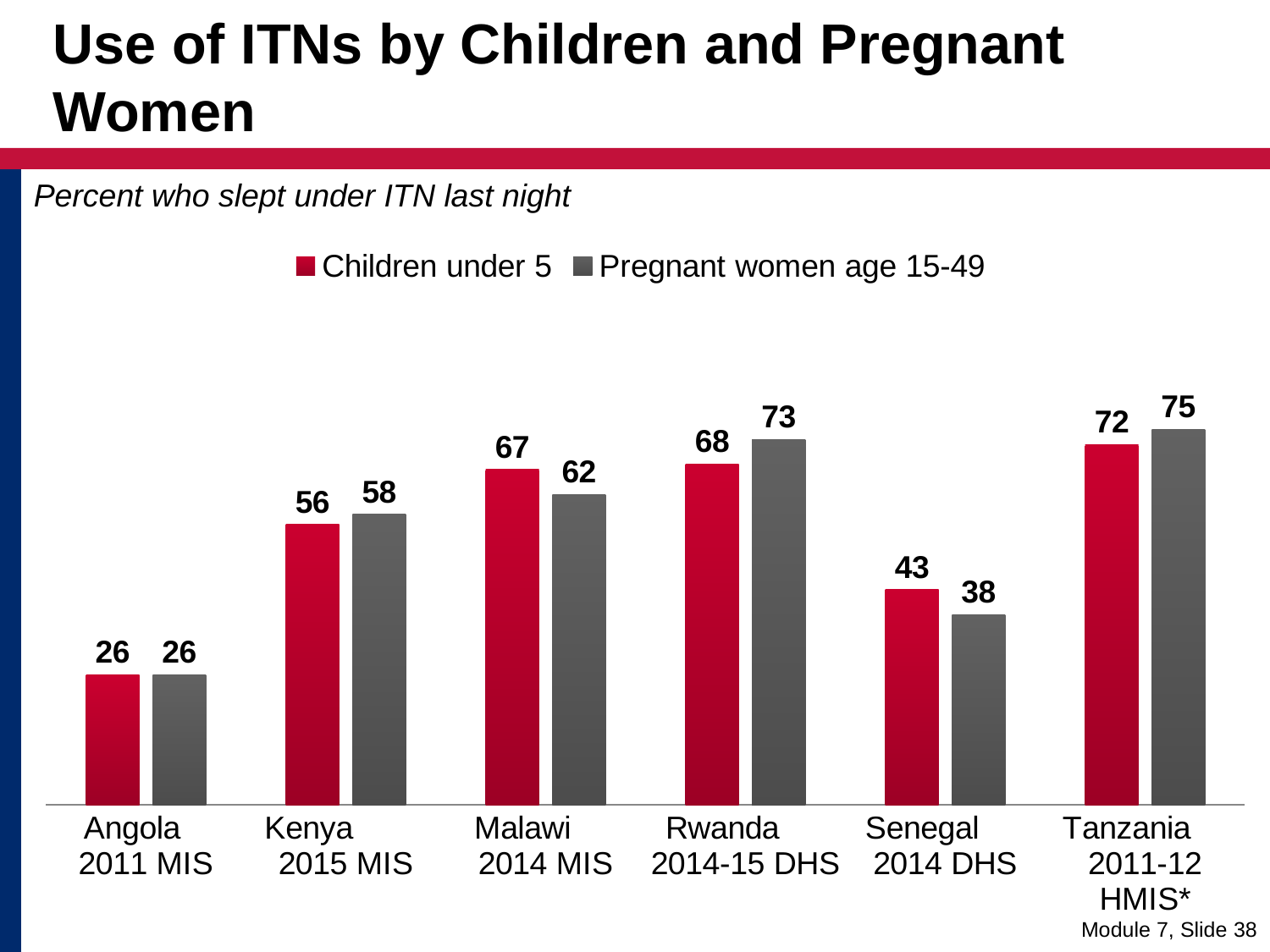

# Use of ITNs by Children and Pregnant Women
Percent who slept under ITN last night

### Chart

| Category | Children under 5 | Pregnant women age 15-49  |
|---|---|---|
| Angola    2011 MIS | 26.0 | 26.0 |
| Kenya         2015 MIS | 56.0 | 58.0 |
| Malawi      2014 MIS | 67.0 | 62.0 |
| Rwanda      2014-15 DHS | 68.0 | 73.0 |
| Senegal      2014 DHS | 43.0 | 38.0 |
| Tanzania     2011-12 HMIS* | 72.0 | 75.0 |
Module 7, Slide 38